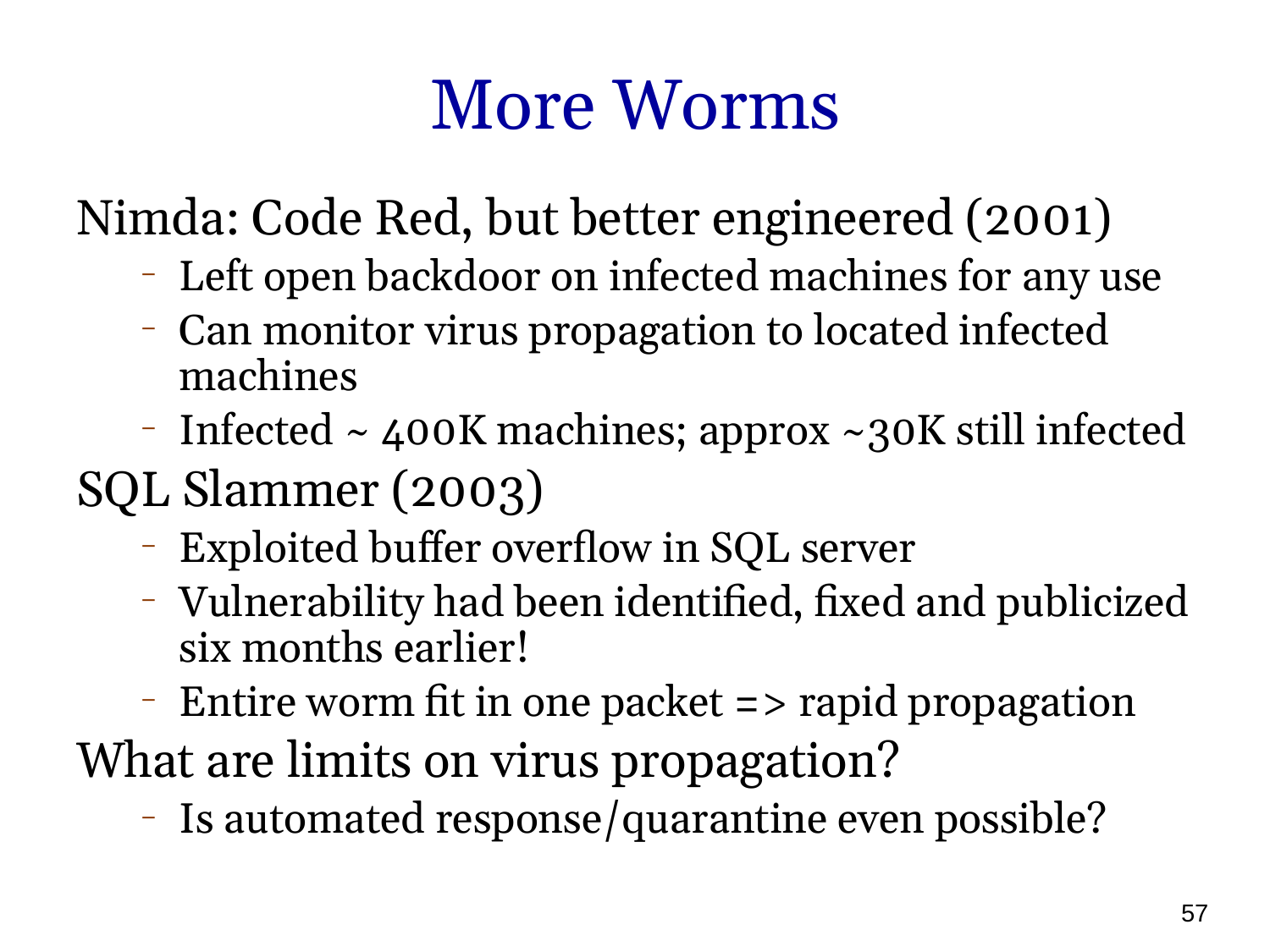

# More Worms
Nimda: Code Red, but better engineered (2001)
Left open backdoor on infected machines for any use
Can monitor virus propagation to located infected machines
Infected ~ 400K machines; approx ~30K still infected
SQL Slammer (2003)
Exploited buffer overflow in SQL server
Vulnerability had been identified, fixed and publicized six months earlier!
Entire worm fit in one packet => rapid propagation
What are limits on virus propagation?
Is automated response/quarantine even possible?

57